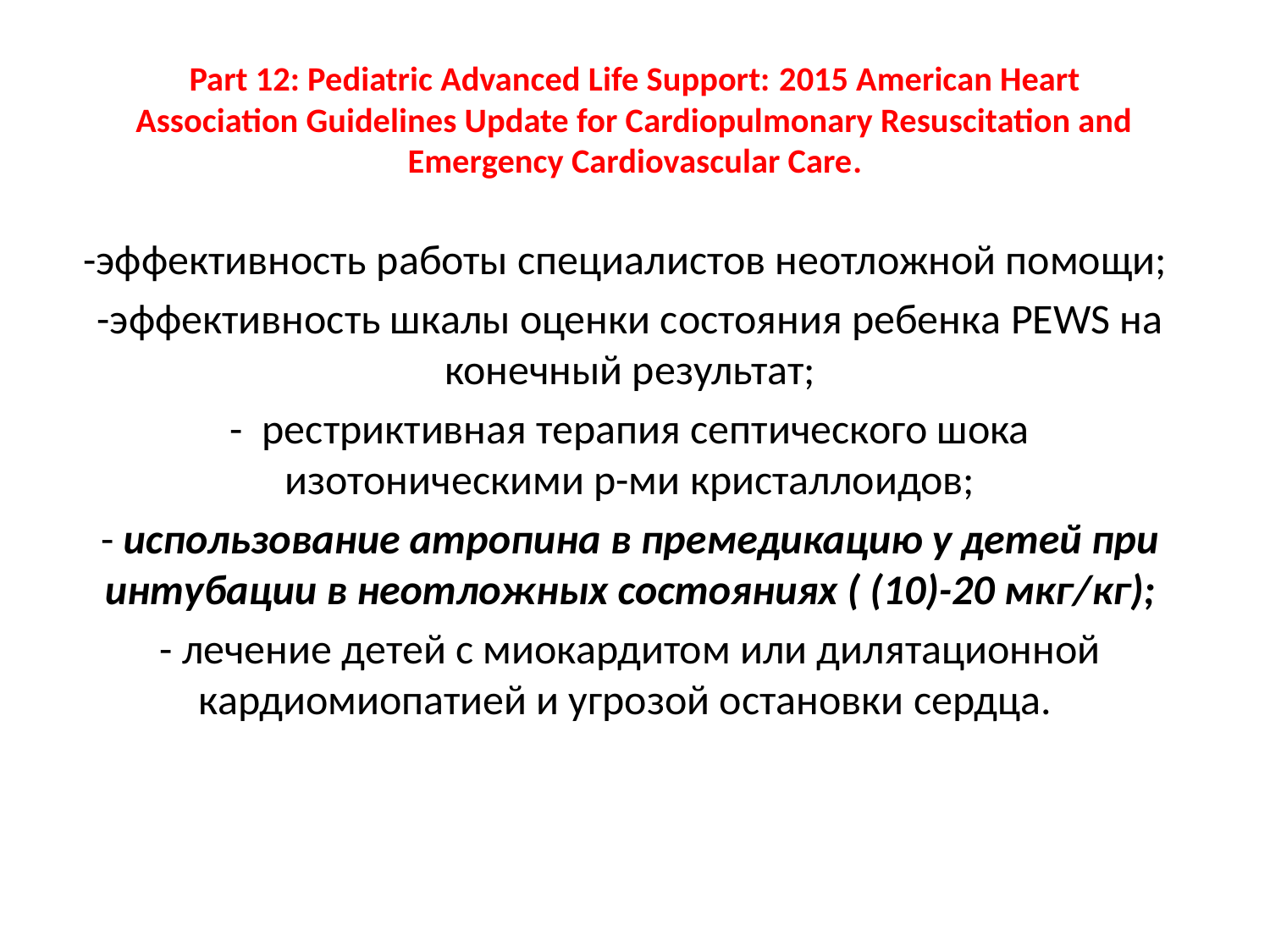

# Part 12: Pediatric Advanced Life Support: 2015 American Heart Association Guidelines Update for Cardiopulmonary Resuscitation and Emergency Cardiovascular Care.
-эффективность работы специалистов неотложной помощи;
-эффективность шкалы оценки состояния ребенка PEWS на конечный результат;
-  рестриктивная терапия септического шока изотоническими р-ми кристаллоидов;
- использование атропина в премедикацию у детей при интубации в неотложных состояниях ( (10)-20 мкг/кг);
- лечение детей с миокардитом или дилятационной кардиомиопатией и угрозой остановки сердца.